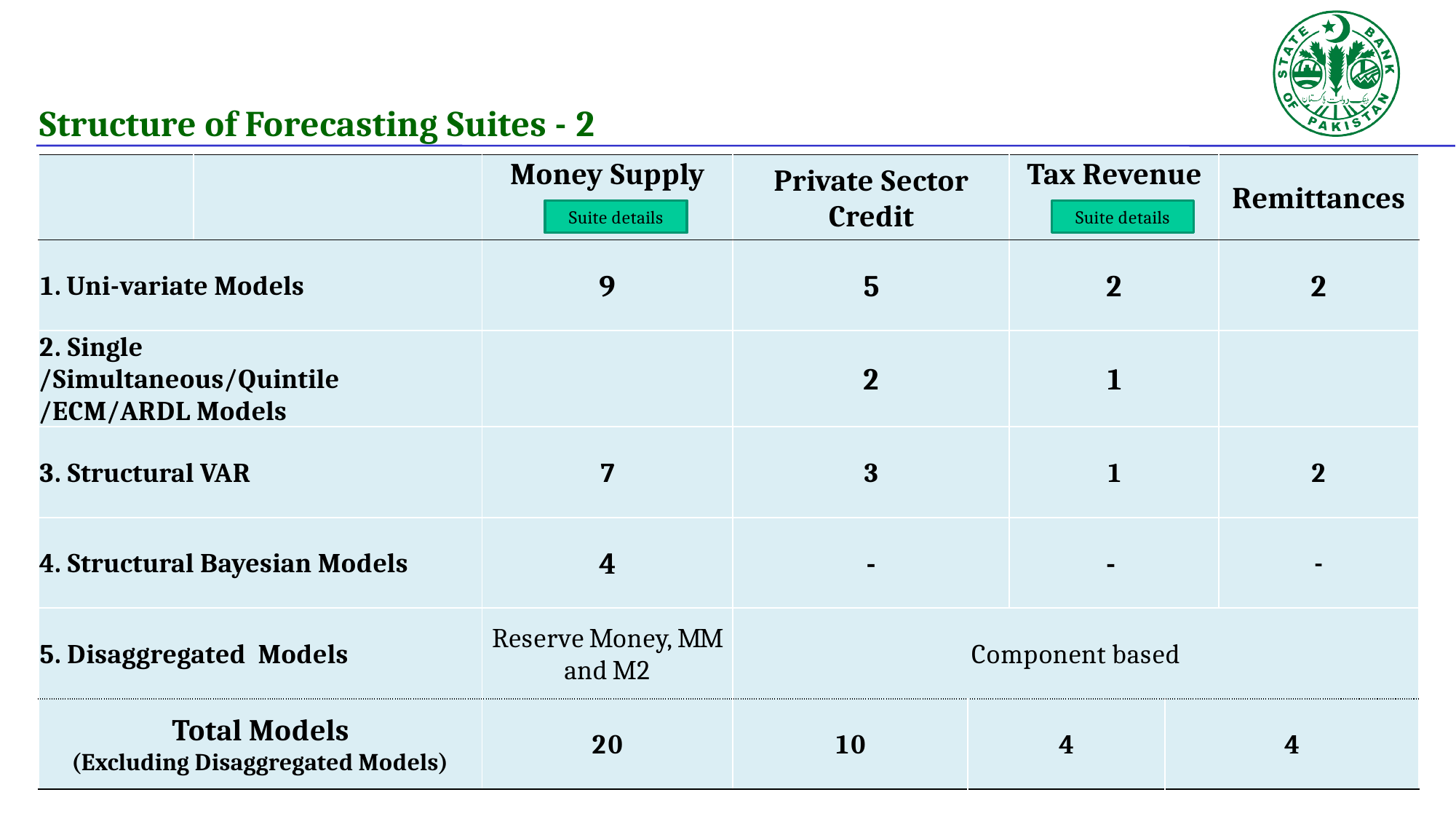

Structure of Forecasting Suites - 2
|  |  | Money Supply | Private Sector Credit |  | Tax Revenue |  | Remittances |
| --- | --- | --- | --- | --- | --- | --- | --- |
| 1. Uni-variate Models |  | 9 | 5 |  | 2 |  | 2 |
| 2. Single /Simultaneous/Quintile /ECM/ARDL Models |  |  | 2 |  | 1 |  |  |
| 3. Structural VAR |  | 7 | 3 |  | 1 |  | 2 |
| 4. Structural Bayesian Models |  | 4 | - |  | - |  | - |
| 5. Disaggregated Models |  | Reserve Money, MM and M2 | Component based |  |  |  |  |
| Total Models (Excluding Disaggregated Models) |  | 20 | 10 | 4 |  | 4 |  |

Suite details
Suite details